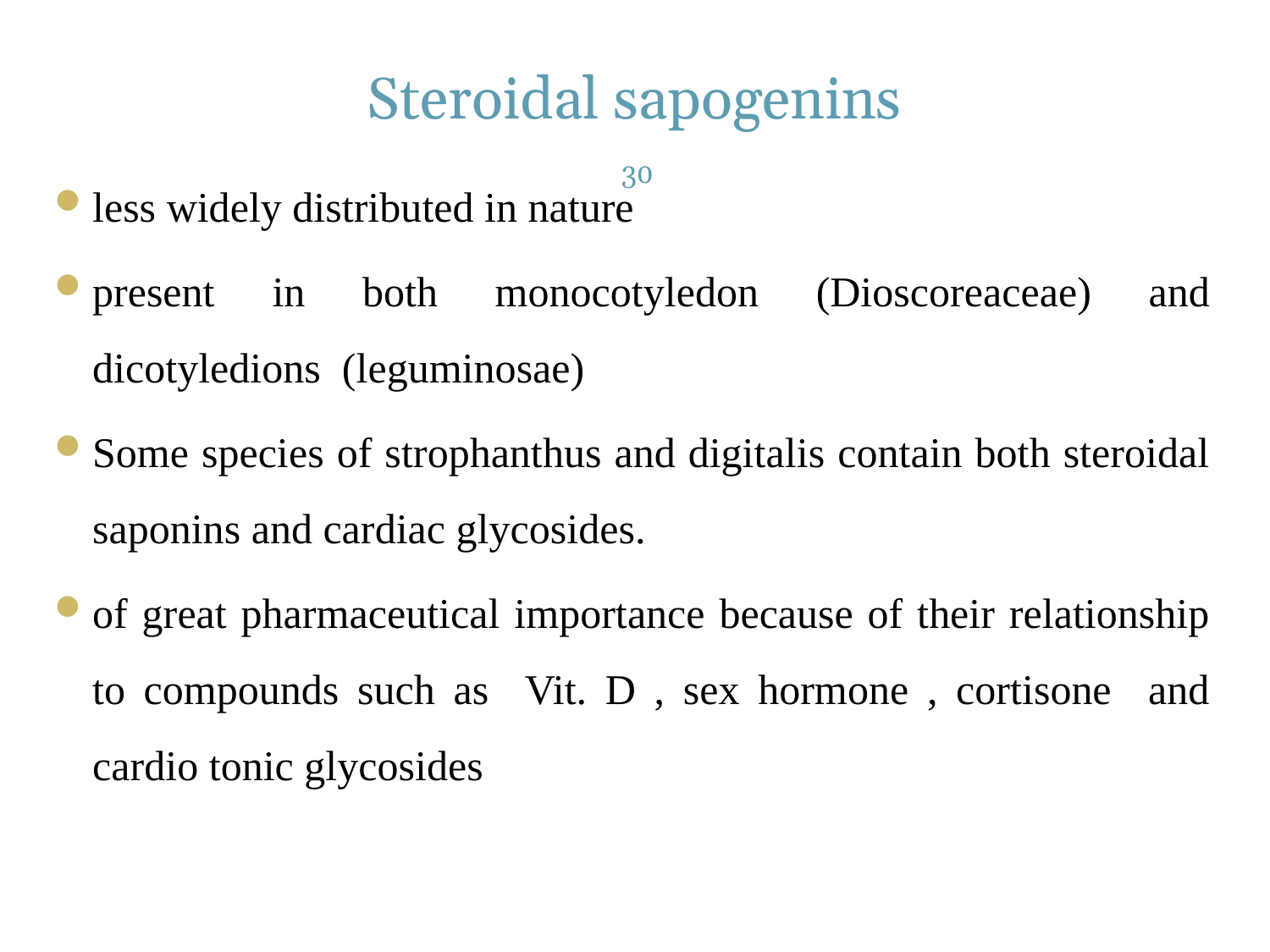

# Steroidal sapogenins
30
less widely distributed in nature
present in both monocotyledon (Dioscoreaceae) and dicotyledions  (leguminosae)
Some species of strophanthus and digitalis contain both steroidal saponins and cardiac glycosides.
of great pharmaceutical importance because of their relationship to compounds such as  Vit. D , sex hormone , cortisone  and cardio tonic glycosides